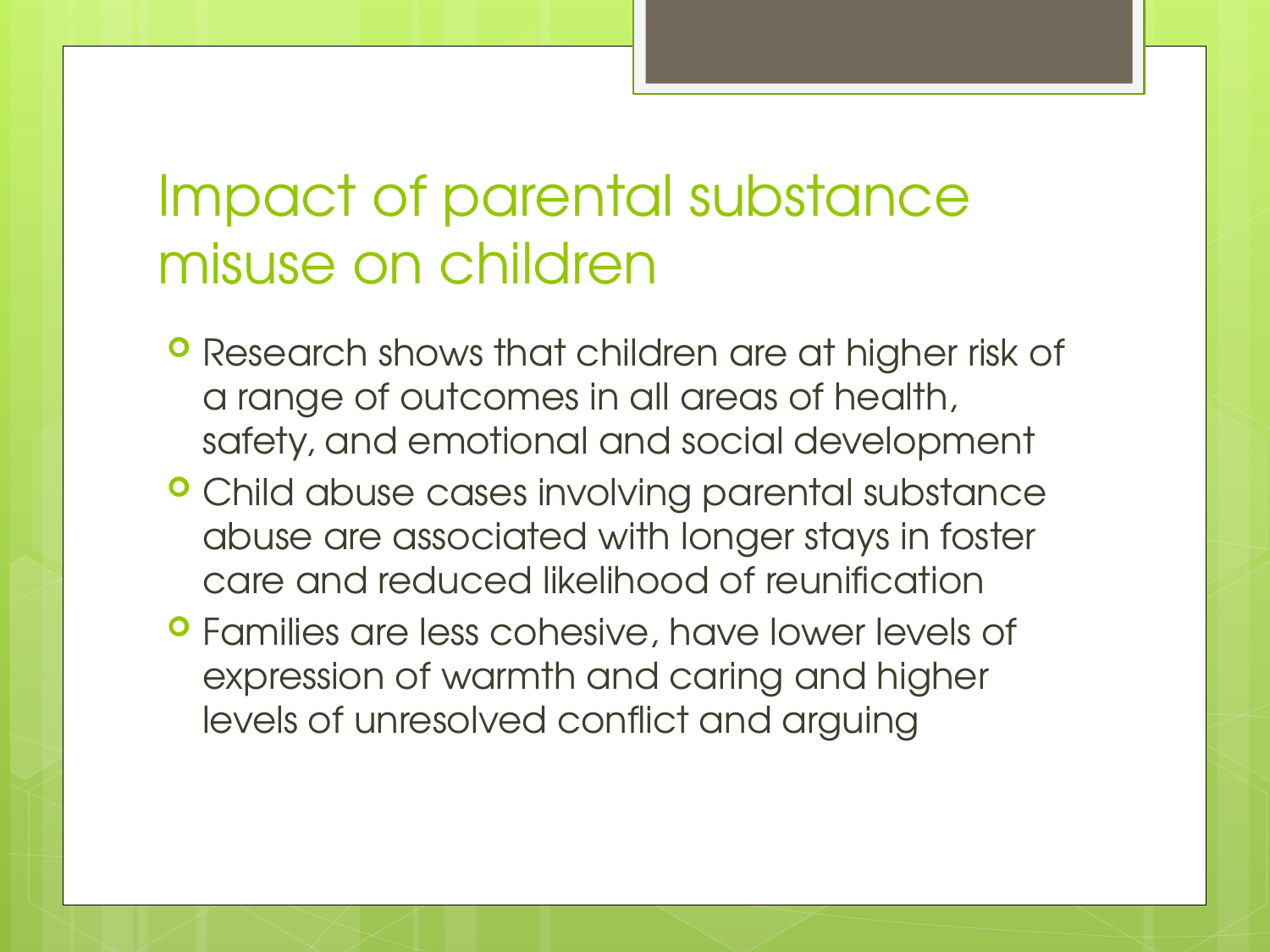

# Impact of parental substance misuse on children
Research shows that children are at higher risk of a range of outcomes in all areas of health, safety, and emotional and social development
Child abuse cases involving parental substance abuse are associated with longer stays in foster care and reduced likelihood of reunification
Families are less cohesive, have lower levels of expression of warmth and caring and higher levels of unresolved conflict and arguing